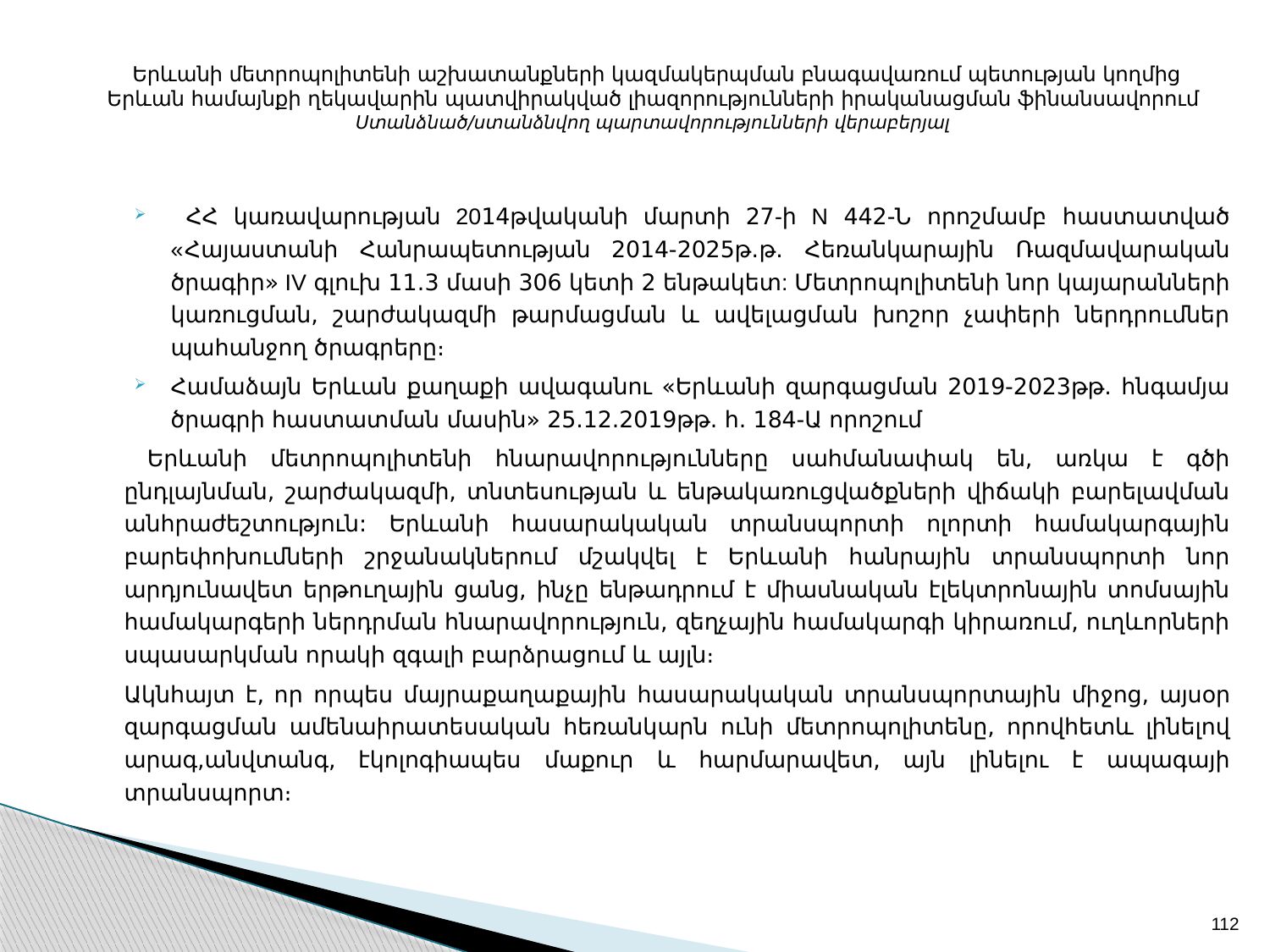

# Երևանի մետրոպոլիտենի աշխատանքների կազմակերպման բնագավառում պետության կողմից Երևան համայնքի ղեկավարին պատվիրակված լիազորությունների իրականացման ֆինանսավորում Ստանձնած/ստանձնվող պարտավորությունների վերաբերյալ
 ՀՀ կառավարության 2014թվականի մարտի 27-ի N 442-Ն որոշմամբ հաստատված «Հայաստանի Հանրապետության 2014-2025թ․թ․ Հեռանկարային Ռազմավարական ծրագիր» IV գլուխ 11․3 մասի 306 կետի 2 ենթակետ: Մետրոպոլիտենի նոր կայարանների կառուցման, շարժակազմի թարմացման և ավելացման խոշոր չափերի ներդրումներ պահանջող ծրագրերը։
Համաձայն Երևան քաղաքի ավագանու «Երևանի զարգացման 2019-2023թթ. հնգամյա ծրագրի հաստատման մասին» 25.12.2019թթ. h. 184-Ա որոշում
 Երևանի մետրոպոլիտենի հնարավորությունները սահմանափակ են, առկա է գծի ընդլայնման, շարժակազմի, տնտեսության և ենթակառուցվածքների վիճակի բարելավման անհրաժեշտություն: Երևանի հասարակական տրանսպորտի ոլորտի համակարգային բարեփոխումների շրջանակներում մշակվել է Երևանի հանրային տրանսպորտի նոր արդյունավետ երթուղային ցանց, ինչը ենթադրում է միասնական էլեկտրոնային տոմսային համակարգերի ներդրման հնարավորություն, զեղչային համակարգի կիրառում, ուղևորների սպասարկման որակի զգալի բարձրացում և այլն։
Ակնհայտ է, որ որպես մայրաքաղաքային հասարակական տրանսպորտային միջոց, այսօր զարգացման ամենաիրատեսական հեռանկարն ունի մետրոպոլիտենը, որովհետև լինելով արագ,անվտանգ, էկոլոգիապես մաքուր և հարմարավետ, այն լինելու է ապագայի տրանսպորտ։

112